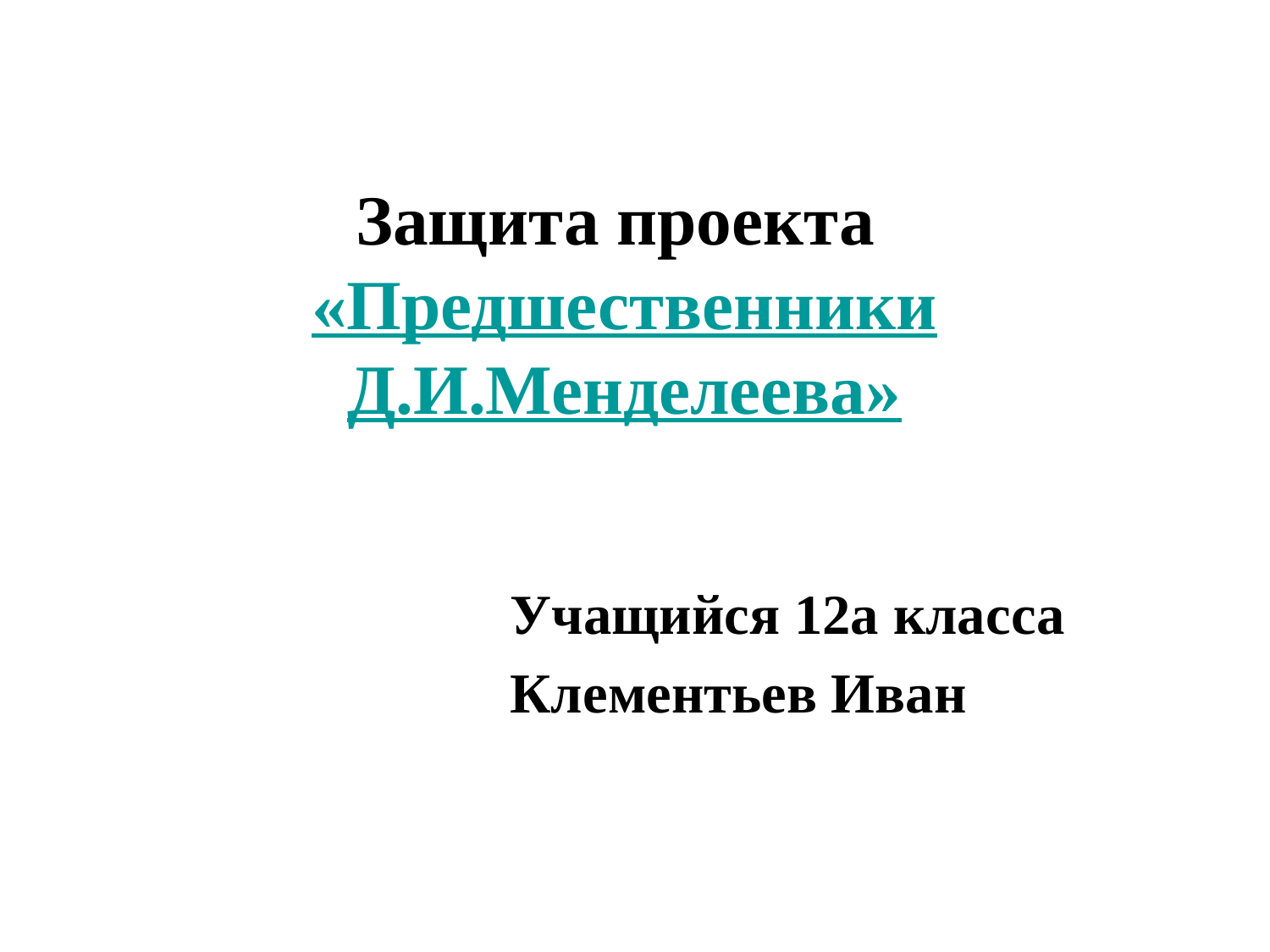

# Защита проекта «Предшественники Д.И.Менделеева»
Учащийся 12а класса
Клементьев Иван